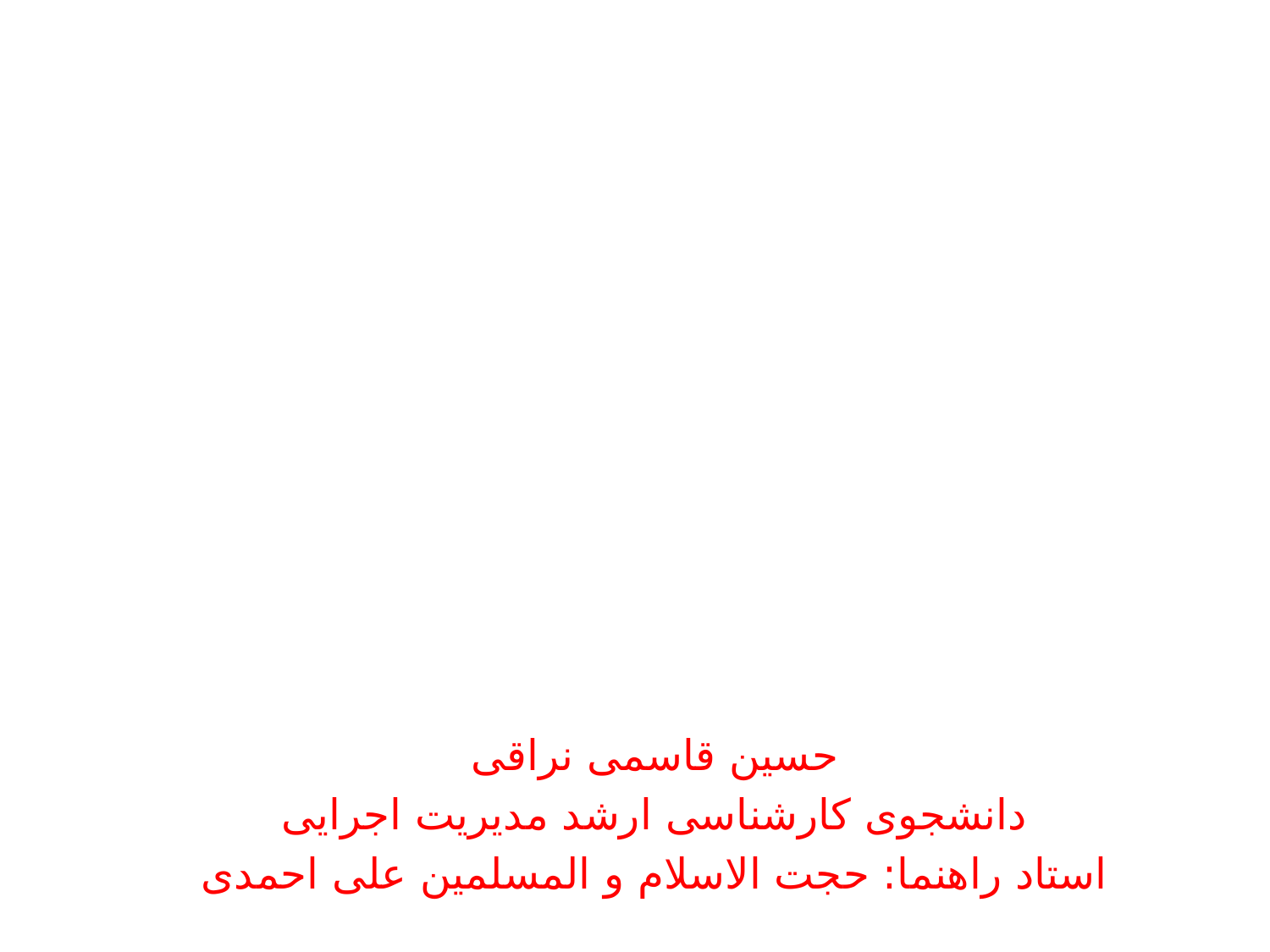

# پیش نیازی های مدیریت اسلامی خلاصه ای از کتاب آیت الله مصباح یزدی
حسین قاسمی نراقی
دانشجوی کارشناسی ارشد مدیریت اجرایی
استاد راهنما: حجت الاسلام و المسلمین علی احمدی